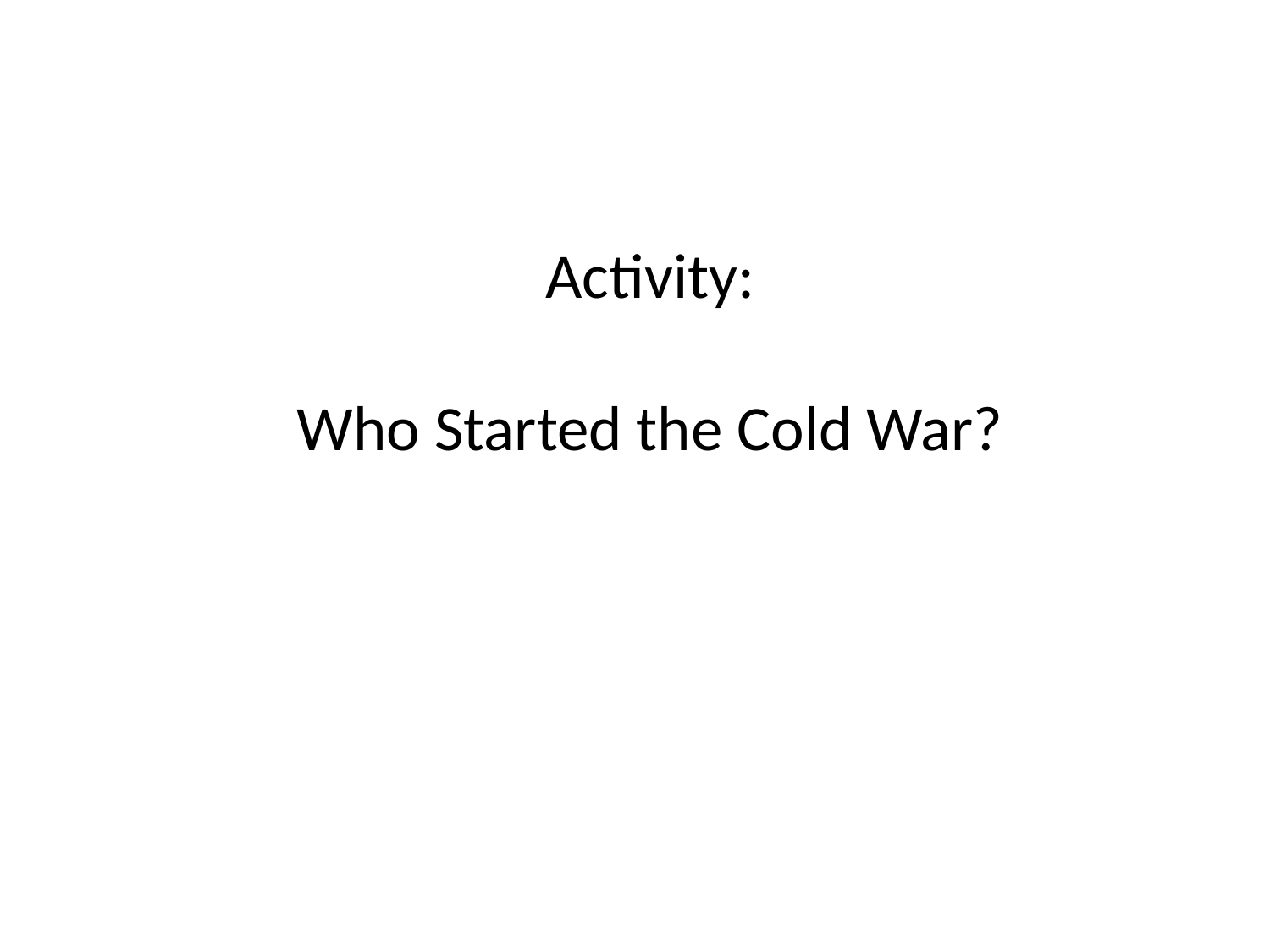

Activity:

Who Started the Cold War?
Central Historical Question
Who started the Cold War?